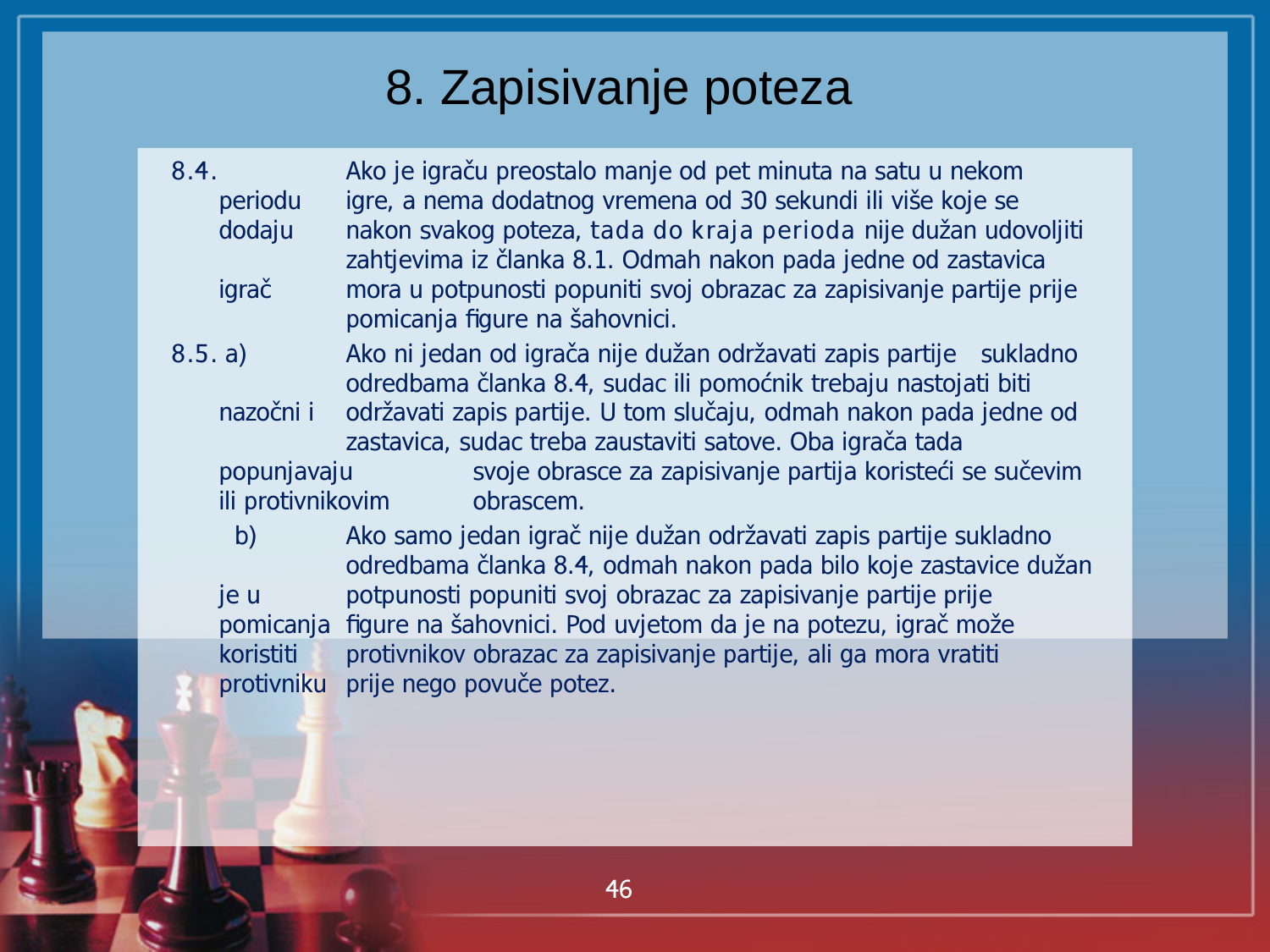

# 8. Zapisivanje poteza
8.4.		Ako je igraču preostalo manje od pet minuta na satu u nekom periodu 	igre, a nema dodatnog vremena od 30 sekundi ili više koje se dodaju 	nakon svakog poteza, tada do kraja perioda nije dužan udovoljiti 	zahtjevima iz članka 8.1. Odmah nakon pada jedne od zastavica igrač 	mora u potpunosti popuniti svoj obrazac za zapisivanje partije prije 	pomicanja figure na šahovnici.
8.5. a)	Ako ni jedan od igrača nije dužan održavati zapis partije 	sukladno 	odredbama članka 8.4, sudac ili pomoćnik trebaju nastojati biti nazočni i 	održavati zapis partije. U tom slučaju, odmah nakon pada jedne od 	zastavica, sudac treba zaustaviti satove. Oba igrača tada popunjavaju 	svoje obrasce za zapisivanje partija koristeći se sučevim ili protivnikovim 	obrascem.
	  b)	Ako samo jedan igrač nije dužan održavati zapis partije sukladno	odredbama članka 8.4, odmah nakon pada bilo koje zastavice dužan je u 	potpunosti popuniti svoj obrazac za zapisivanje partije prije pomicanja 	figure na šahovnici. Pod uvjetom da je na potezu, igrač može koristiti 	protivnikov obrazac za zapisivanje partije, ali ga mora vratiti protivniku 	prije nego povuče potez.
46